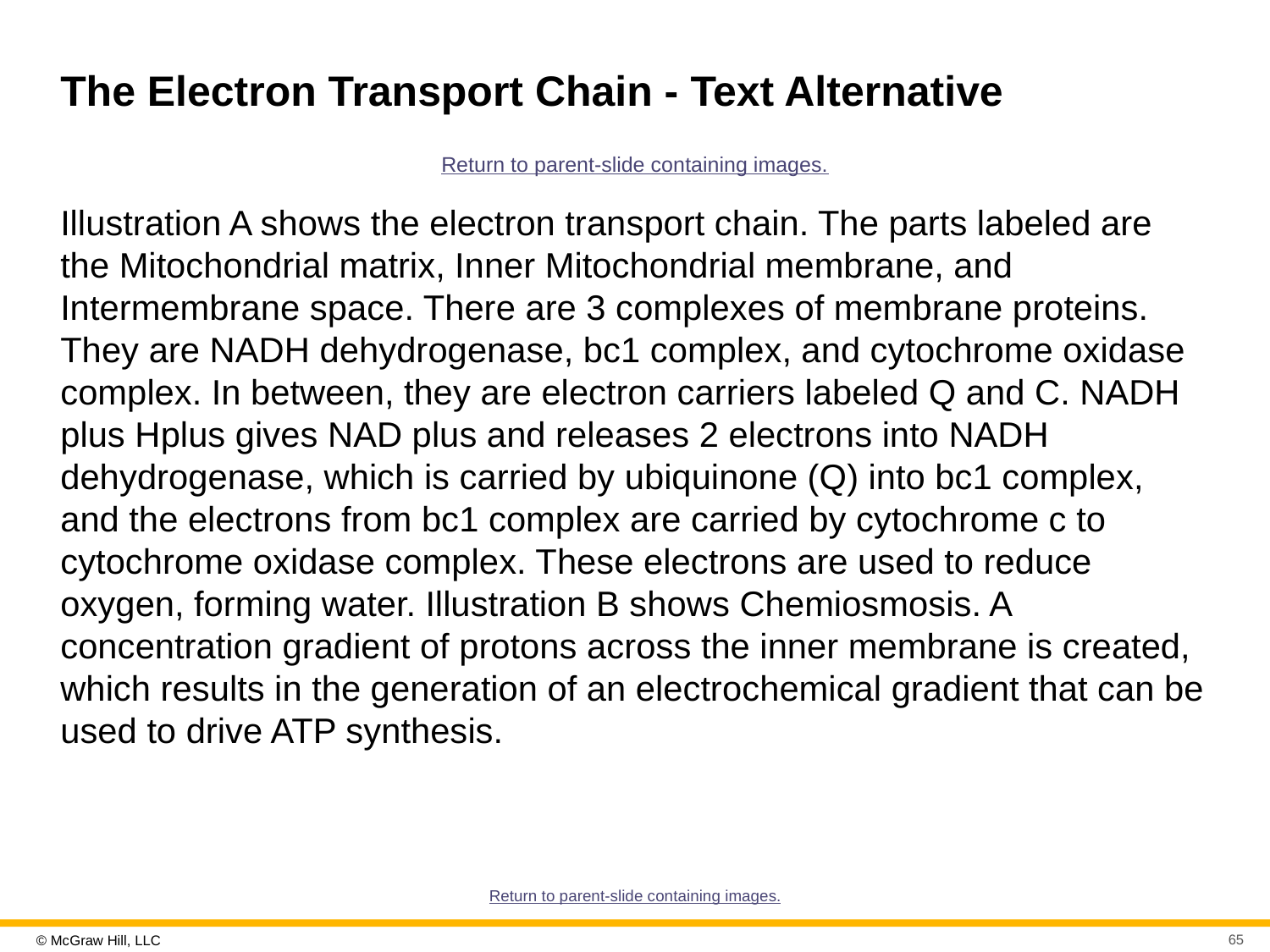

# The Electron Transport Chain - Text Alternative
Return to parent-slide containing images.
Illustration A shows the electron transport chain. The parts labeled are the Mitochondrial matrix, Inner Mitochondrial membrane, and Intermembrane space. There are 3 complexes of membrane proteins. They are NADH dehydrogenase, bc1 complex, and cytochrome oxidase complex. In between, they are electron carriers labeled Q and C. NADH plus Hplus gives NAD plus and releases 2 electrons into NADH dehydrogenase, which is carried by ubiquinone (Q) into bc1 complex, and the electrons from bc1 complex are carried by cytochrome c to cytochrome oxidase complex. These electrons are used to reduce oxygen, forming water. Illustration B shows Chemiosmosis. A concentration gradient of protons across the inner membrane is created, which results in the generation of an electrochemical gradient that can be used to drive ATP synthesis.
Return to parent-slide containing images.
65